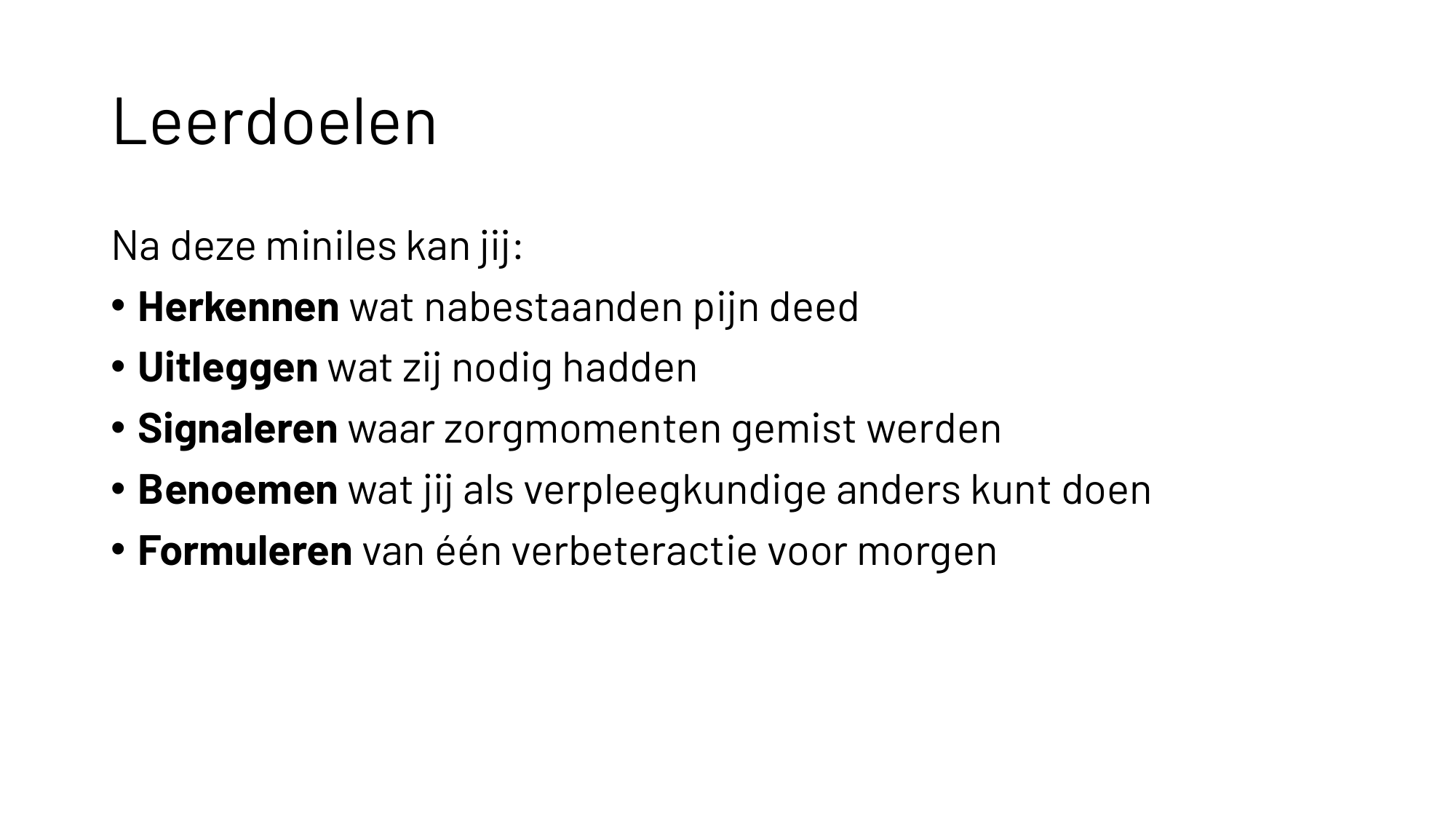

# Leerdoelen
Na deze miniles kan jij:
Herkennen wat nabestaanden pijn deed
Uitleggen wat zij nodig hadden
Signaleren waar zorgmomenten gemist werden
Benoemen wat jij als verpleegkundige anders kunt doen
Formuleren van één verbeteractie voor morgen